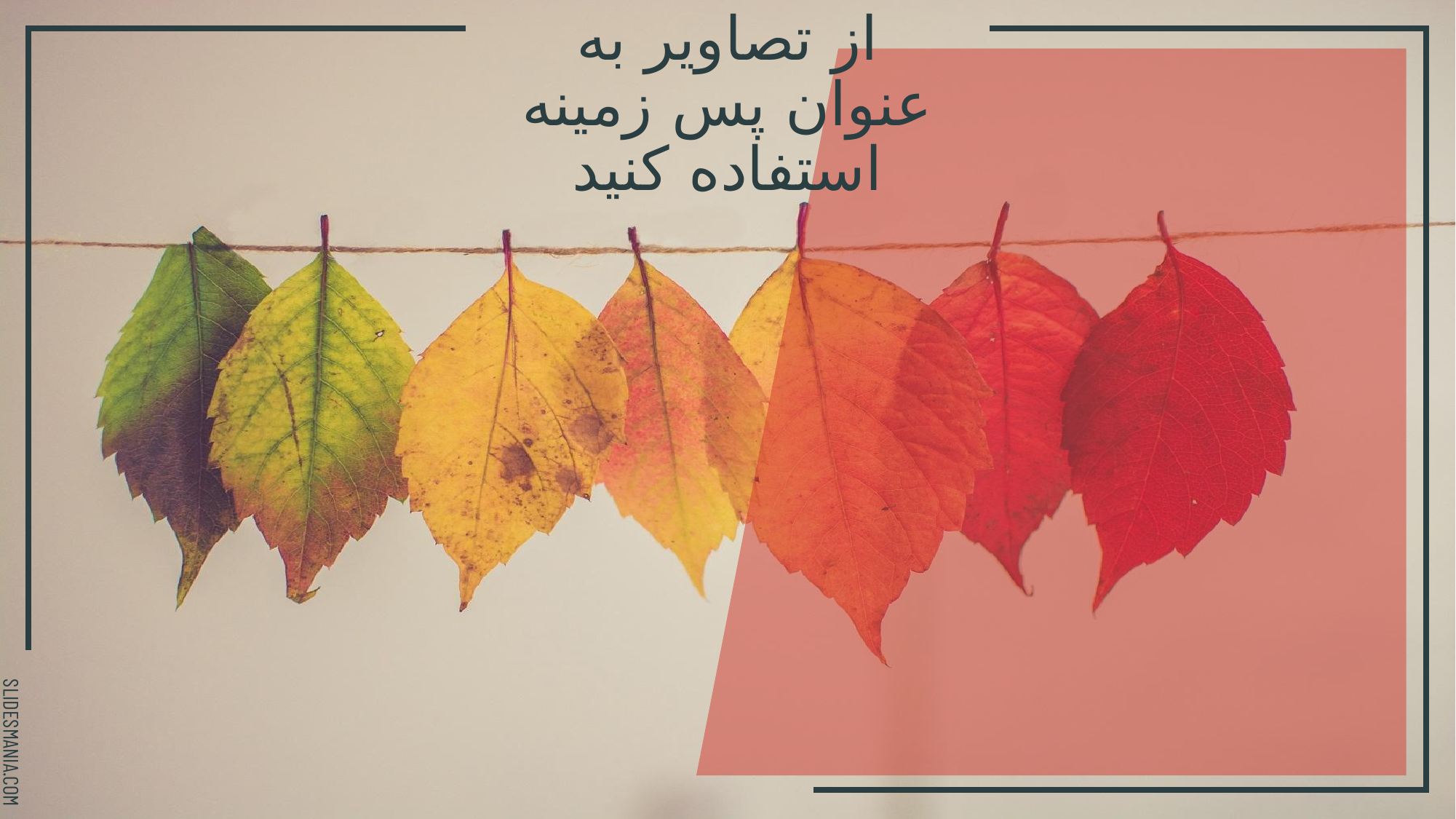

از تصاویر به عنوان پس زمینه استفاده کنید